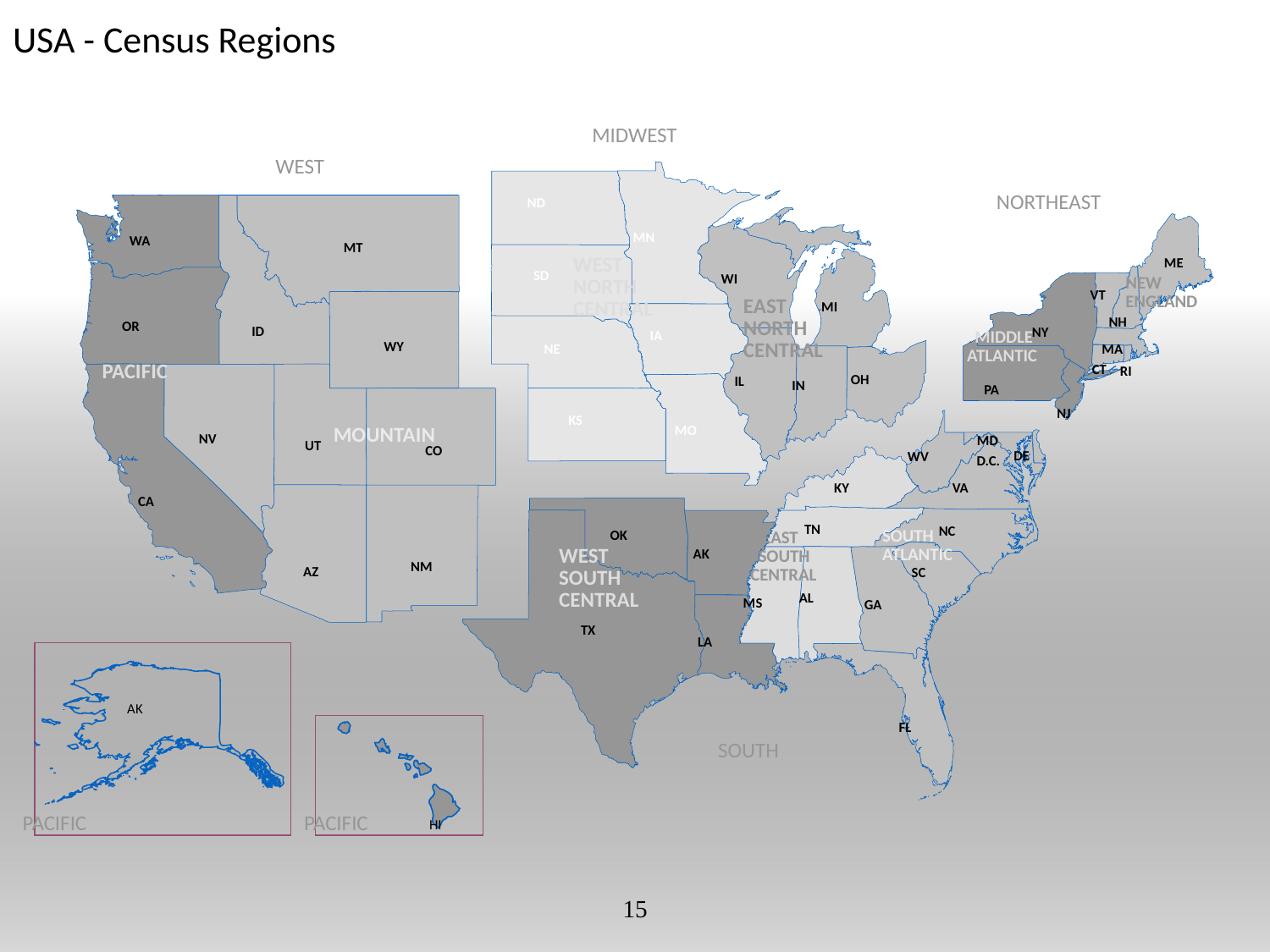

USA - Census Regions
MIDWEST
WEST
NORTH
CENTRAL
EAST
NORTH
CENTRAL
WEST
PACIFIC
MOUNTAIN

NORTHEAST
NEW
ENGLAND
  MIDDLE
ATLANTIC
ND
MN
SD
WI
MI
IA
NE
OH
IL
IN
KS
MO

WA
MT
OR
ID
WY
NV
UT
CO
CA
NM
AZ
ME
VT
NH
NY
MA
CT
RI
PA
NJ

MD
DE
WV
D.C.
KY
VA
TN
NC
OK
AK
SC
AL
MS
GA
TX
LA
FL
SOUTH
ATLANTIC
   EAST
  SOUTH
CENTRAL
WEST
SOUTH
CENTRAL
SOUTH

AK
HI

PACIFIC
PACIFIC
15